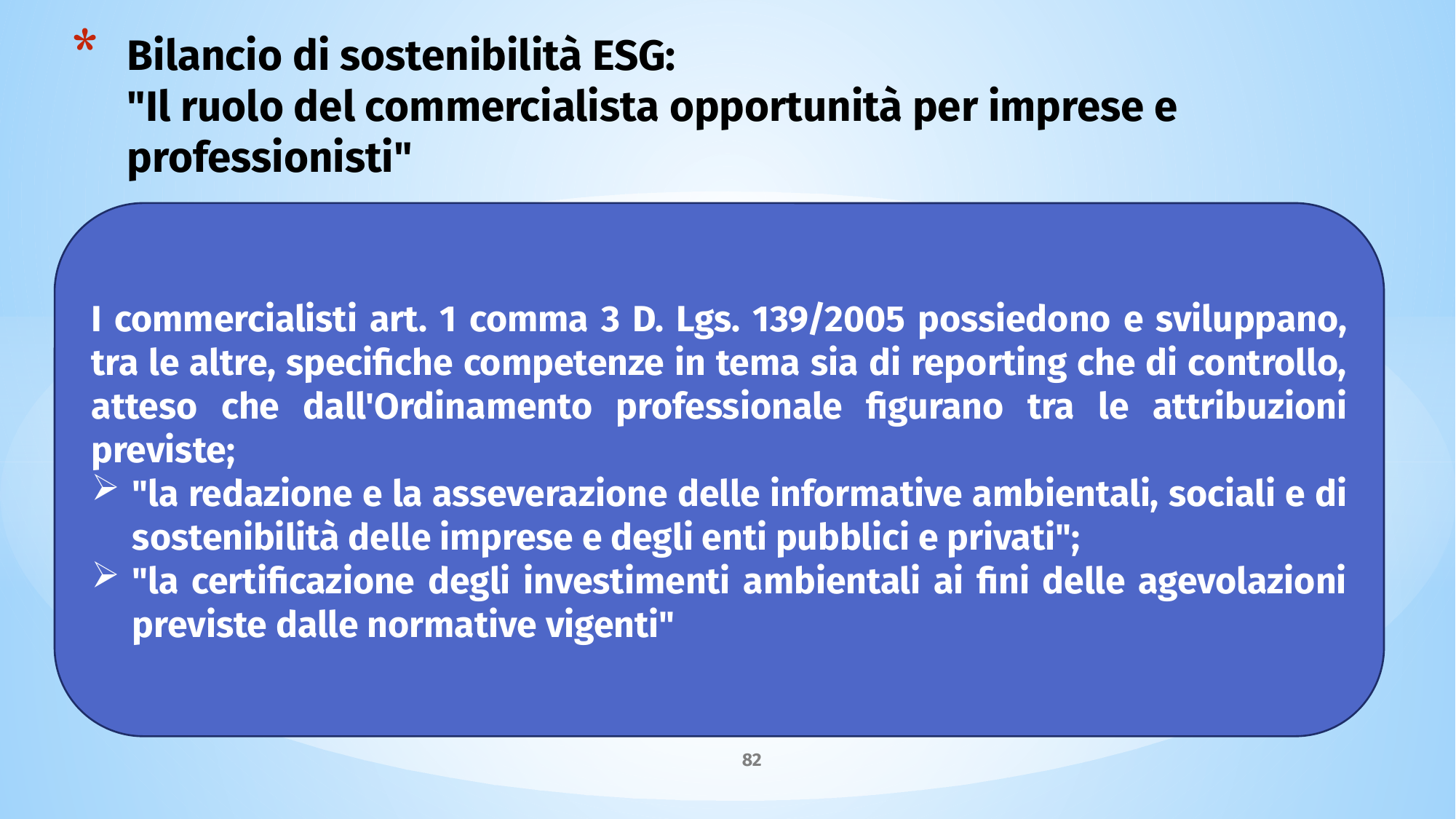

# Bilancio di sostenibilità ESG: "Il ruolo del commercialista opportunità per imprese e professionisti"
I commercialisti art. 1 comma 3 D. Lgs. 139/2005 possiedono e sviluppano, tra le altre, specifiche competenze in tema sia di reporting che di controllo, atteso che dall'Ordinamento professionale figurano tra le attribuzioni previste;
"la redazione e la asseverazione delle informative ambientali, sociali e di sostenibilità delle imprese e degli enti pubblici e privati";
"la certificazione degli investimenti ambientali ai fini delle agevolazioni previste dalle normative vigenti"
82